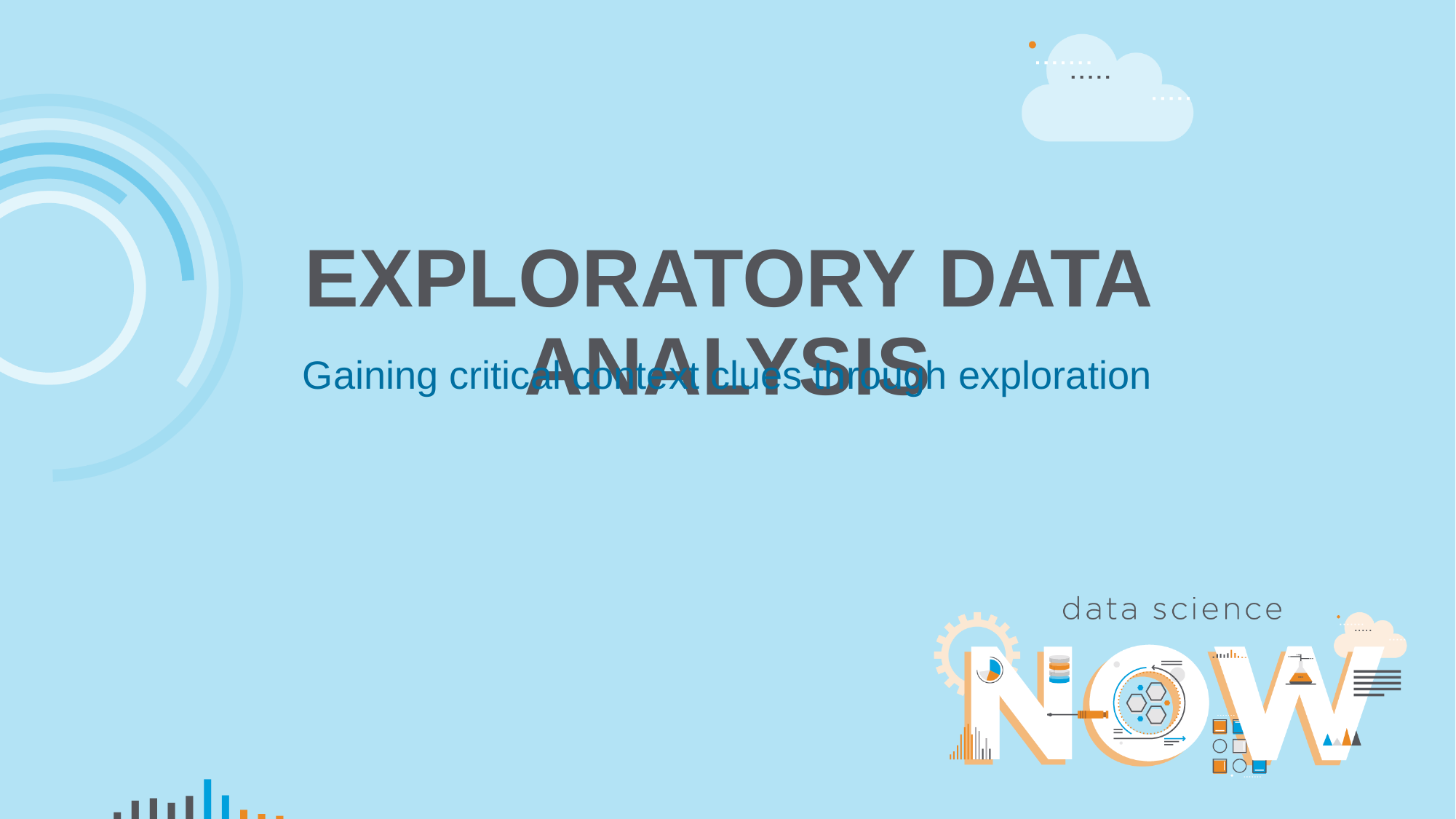

# Exploratory Data Analysis
Gaining critical context clues through exploration